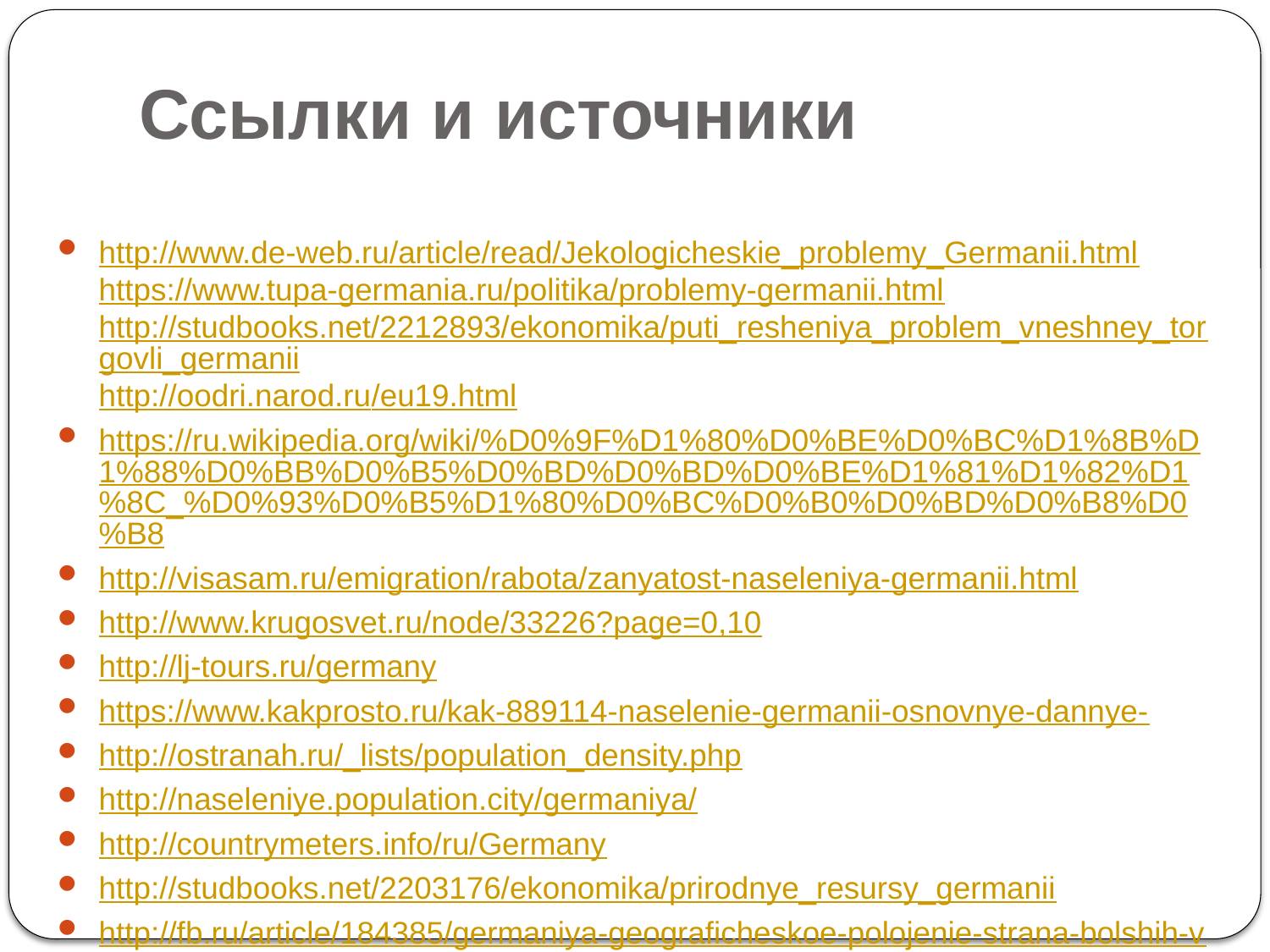

# Ссылки и источники
http://www.de-web.ru/article/read/Jekologicheskie_problemy_Germanii.html
https://www.tupa-germania.ru/politika/problemy-germanii.htmlhttp://studbooks.net/2212893/ekonomika/puti_resheniya_problem_vneshney_torgovli_germaniih
ttp://oodri.narod.ru/eu19.html
https://ru.wikipedia.org/wiki/%D0%9F%D1%80%D0%BE%D0%BC%D1%8B%D1%88%D0%BB%D0%B5%D0%BD%D0%BD%D0%BE%D1%81%D1%82%D1%8C_%D0%93%D0%B5%D1%80%D0%BC%D0%B0%D0%BD%D0%B8%D0%B8
http://visasam.ru/emigration/rabota/zanyatost-naseleniya-germanii.html
http://www.krugosvet.ru/node/33226?page=0,10
http://lj-tours.ru/germany
https://www.kakprosto.ru/kak-889114-naselenie-germanii-osnovnye-dannye-
http://ostranah.ru/_lists/population_density.php
http://naseleniye.population.city/germaniya/
http://countrymeters.info/ru/Germany
http://studbooks.net/2203176/ekonomika/prirodnye_resursy_germanii
http://fb.ru/article/184385/germaniya-geograficheskoe-polojenie-strana-bolshih-vozmojnostey